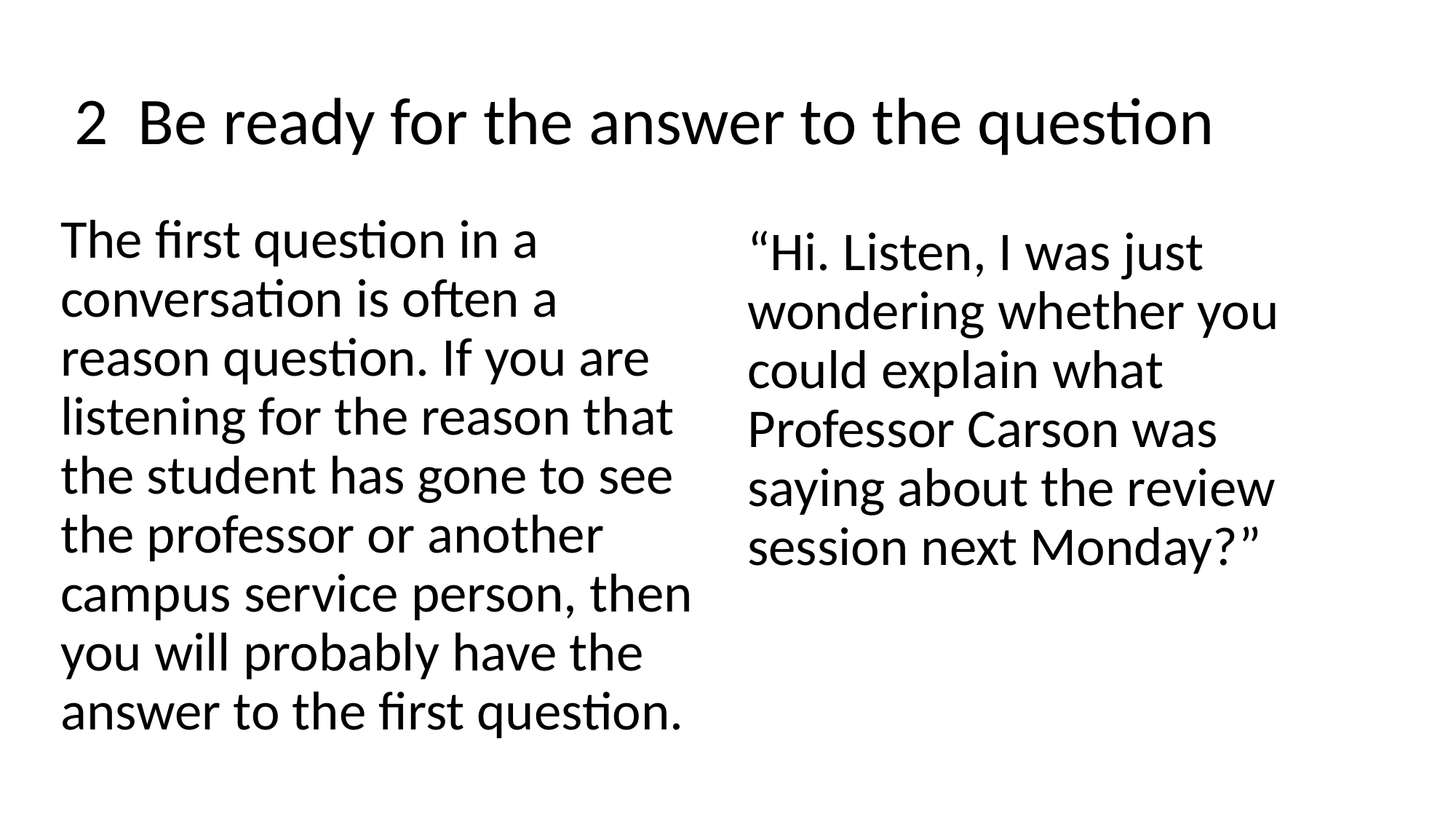

# 2  Be ready for the answer to the question

The first question in a conversation is often a reason question. If you are listening for the reason that the student has gone to see the professor or another campus service person, then you will probably have the answer to the first question.
“Hi. Listen, I was just wondering whether you could explain what Professor Carson was saying about the review session next Monday?”